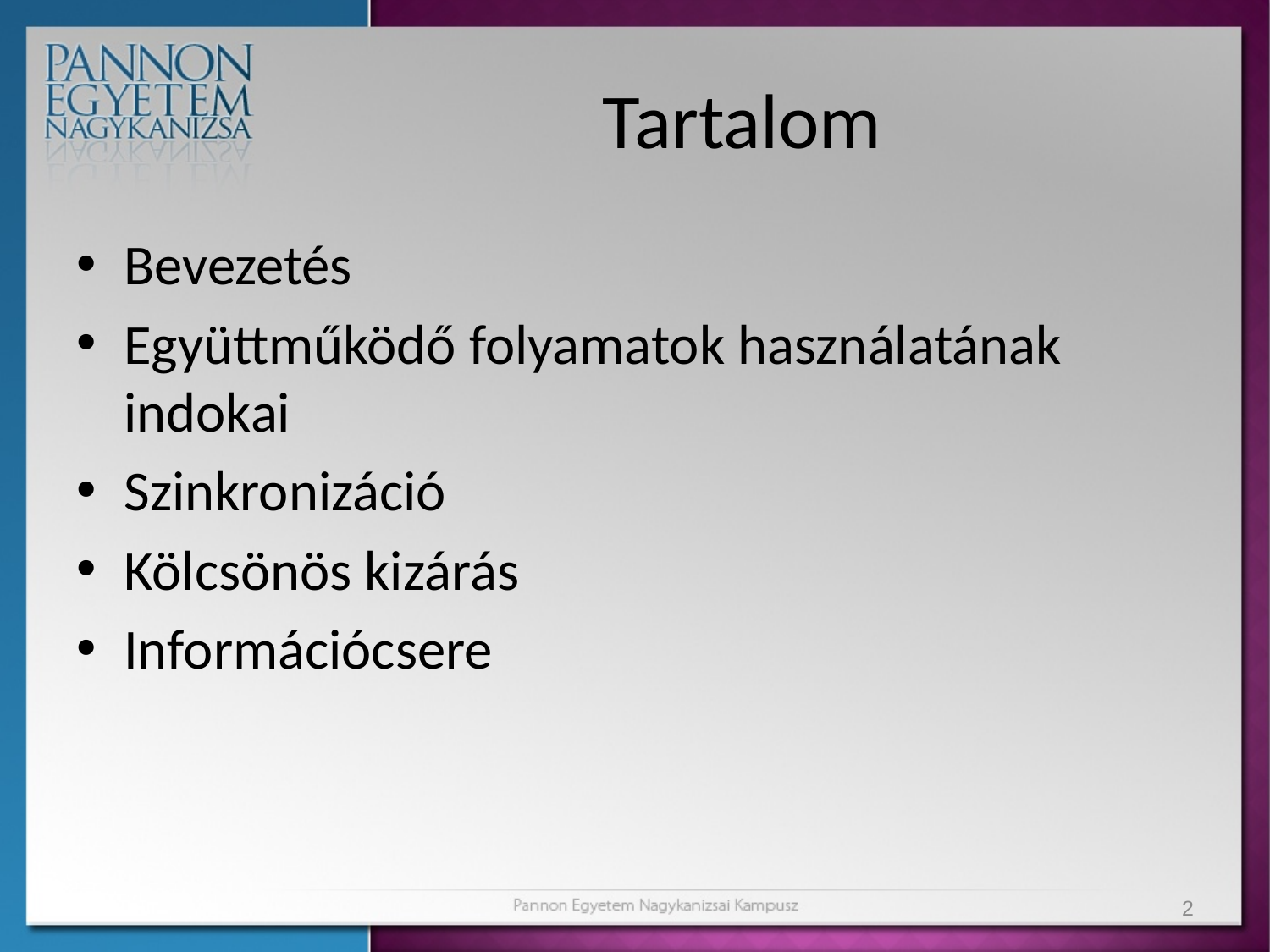

# Tartalom
Bevezetés
Együttműködő folyamatok használatának indokai
Szinkronizáció
Kölcsönös kizárás
Információcsere
2